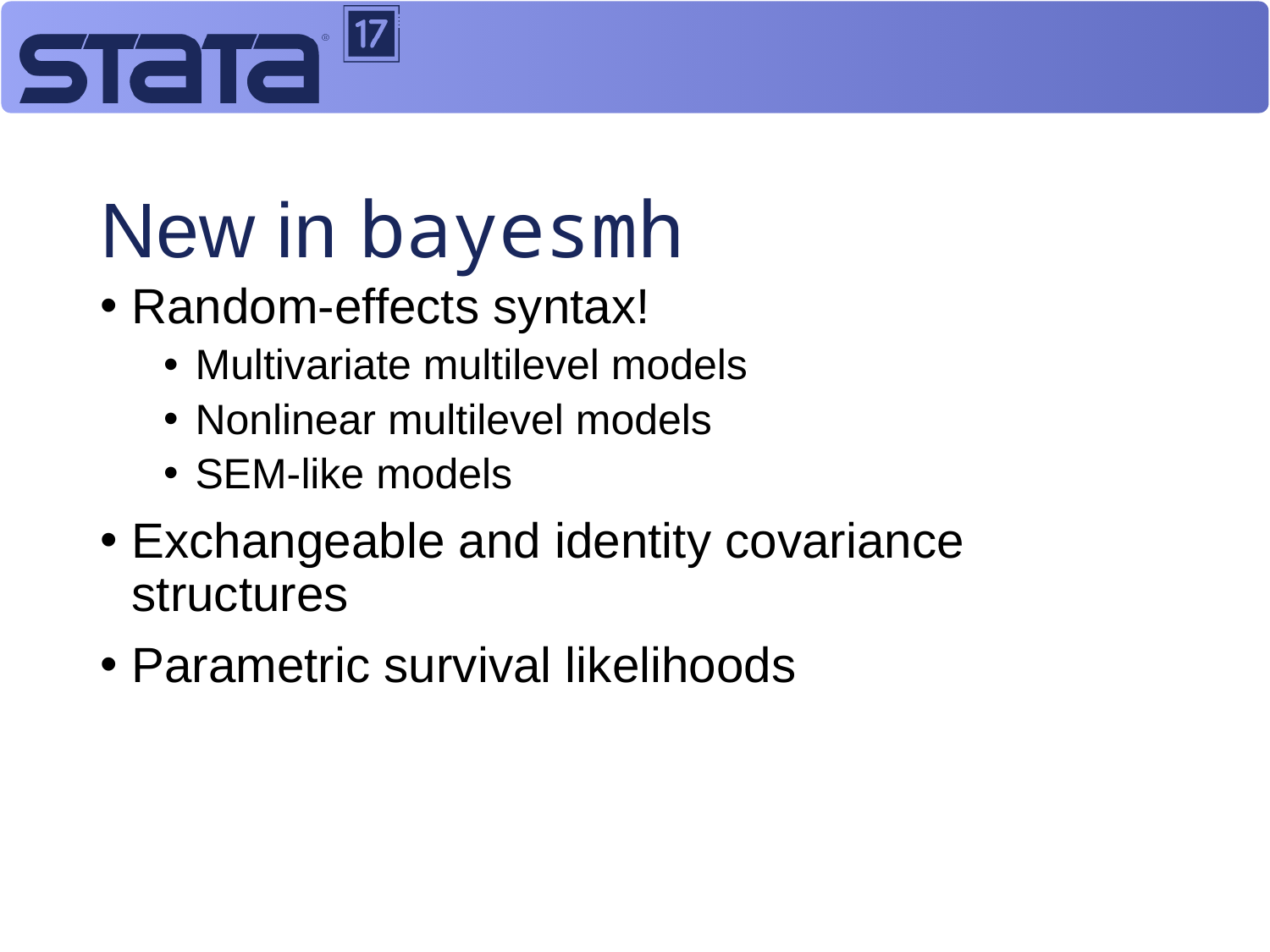

# New in bayesmh
Random-effects syntax!
Multivariate multilevel models
Nonlinear multilevel models
SEM-like models
Exchangeable and identity covariance structures
Parametric survival likelihoods